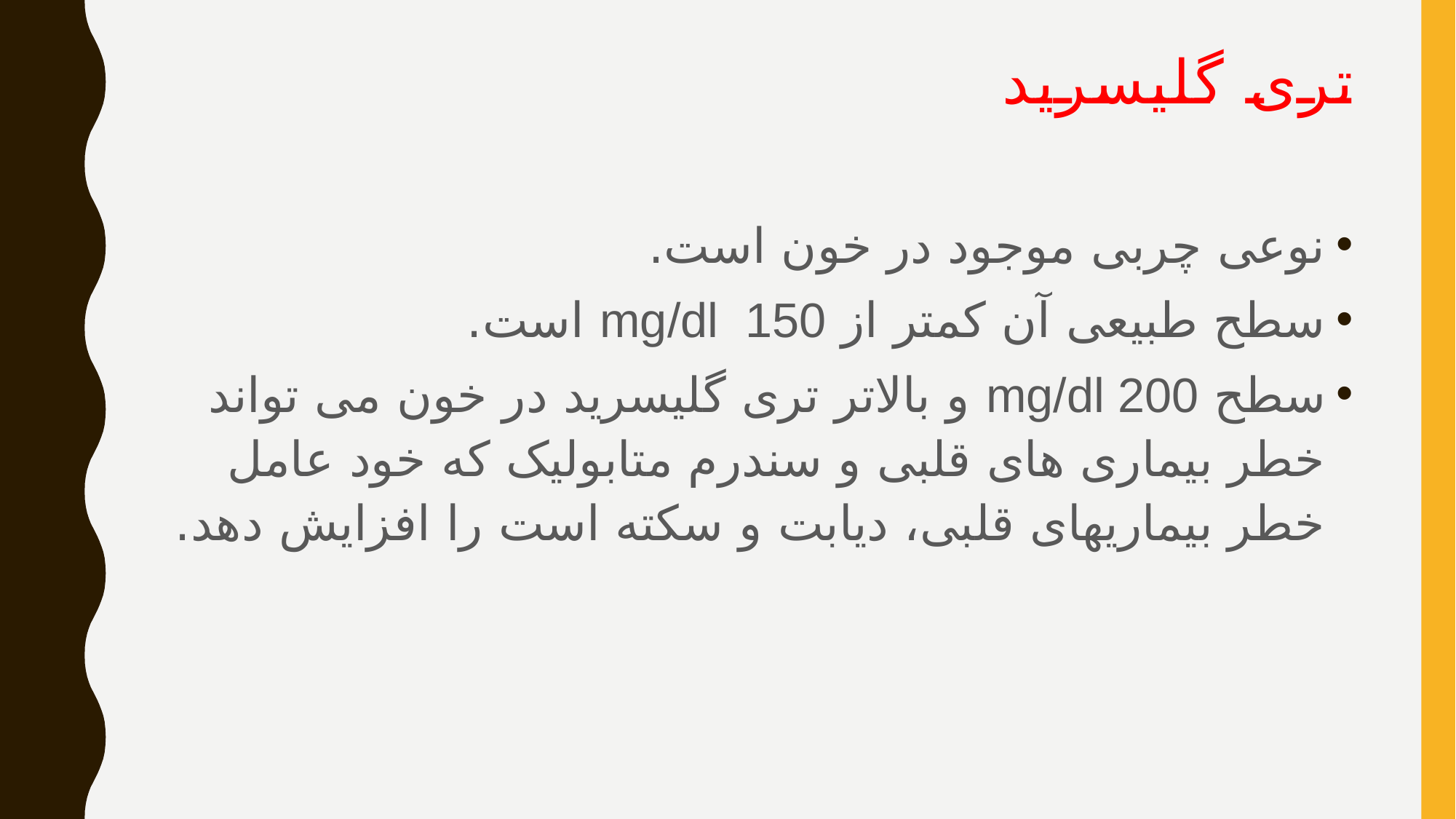

# تری گلیسرید
نوعی چربی موجود در خون است.
سطح طبیعی آن کمتر از mg/dl  150 است.
سطح mg/dl 200 و بالاتر تری گلیسرید در خون می تواند خطر بیماری های قلبی و سندرم متابولیک که خود عامل خطر بیماریهای قلبی، دیابت و سکته است را افزایش دهد.